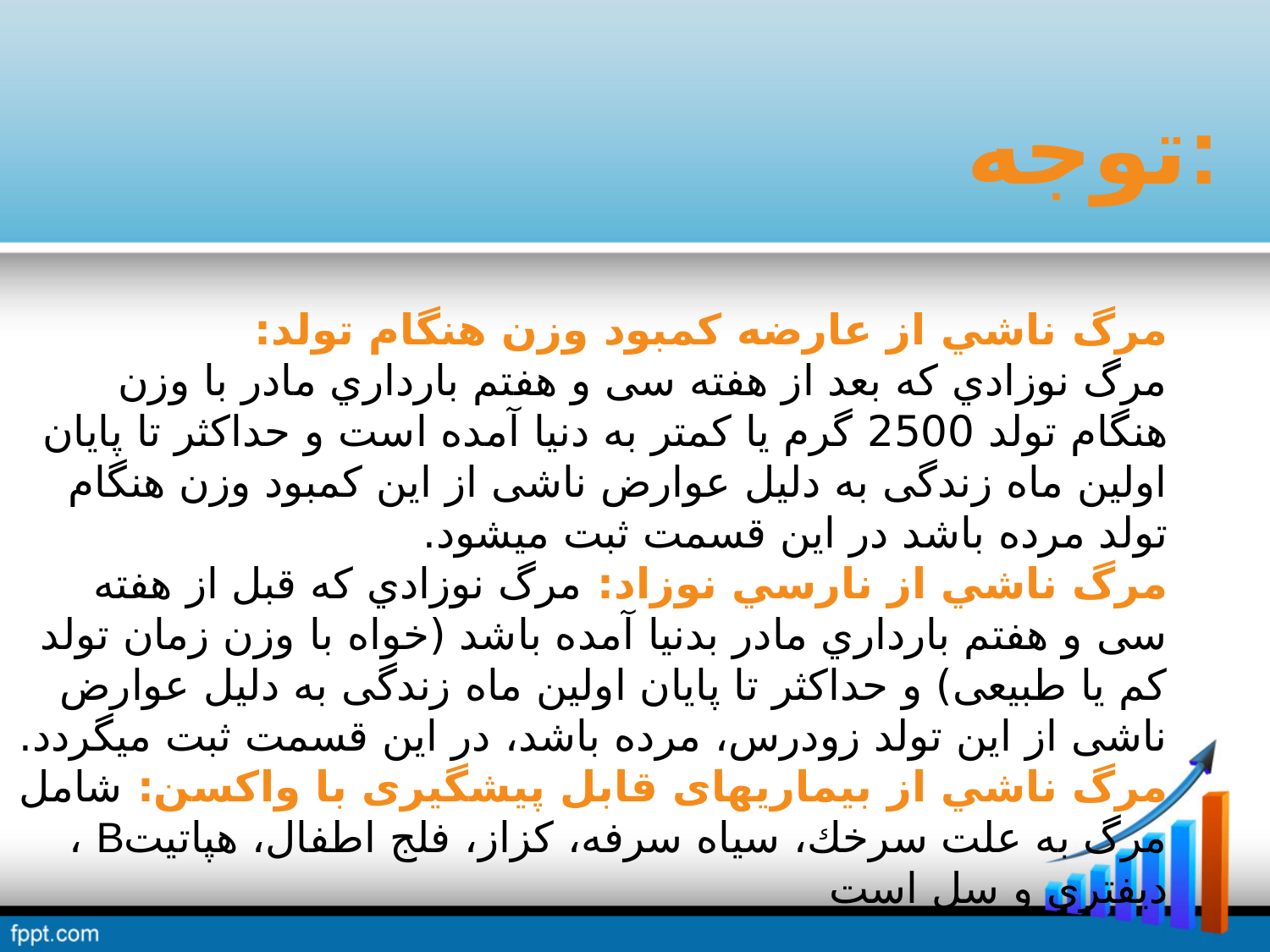

# توجه:
مرگ ناشي از عارضه کمبود وزن هنگام تولد:
مرگ نوزادي كه بعد از هفته سی و هفتم بارداري مادر با وزن هنگام تولد 2500 گرم یا كمتر به دنيا آمده است و حداكثر تا پایان اولين ماه زندگی به دليل عوارض ناشی از این كمبود وزن هنگام تولد مرده باشد در این قسمت ثبت میشود.
مرگ ناشي از نارسي نوزاد: مرگ نوزادي كه قبل از هفته سی و هفتم بارداري مادر بدنيا آمده باشد (خواه با وزن زمان تولد كم یا طبيعی) و حداكثر تا پایان اولين ماه زندگی به دليل عوارض ناشی از این تولد زودرس، مرده باشد، در این قسمت ثبت میگردد.
مرگ ناشي از بيماریهای قابل پيشگيری با واکسن: شامل مرگ به علت سرخك، سياه سرفه، كزاز، فلج اطفال، هپاتيتB ، دیفتري و سل است